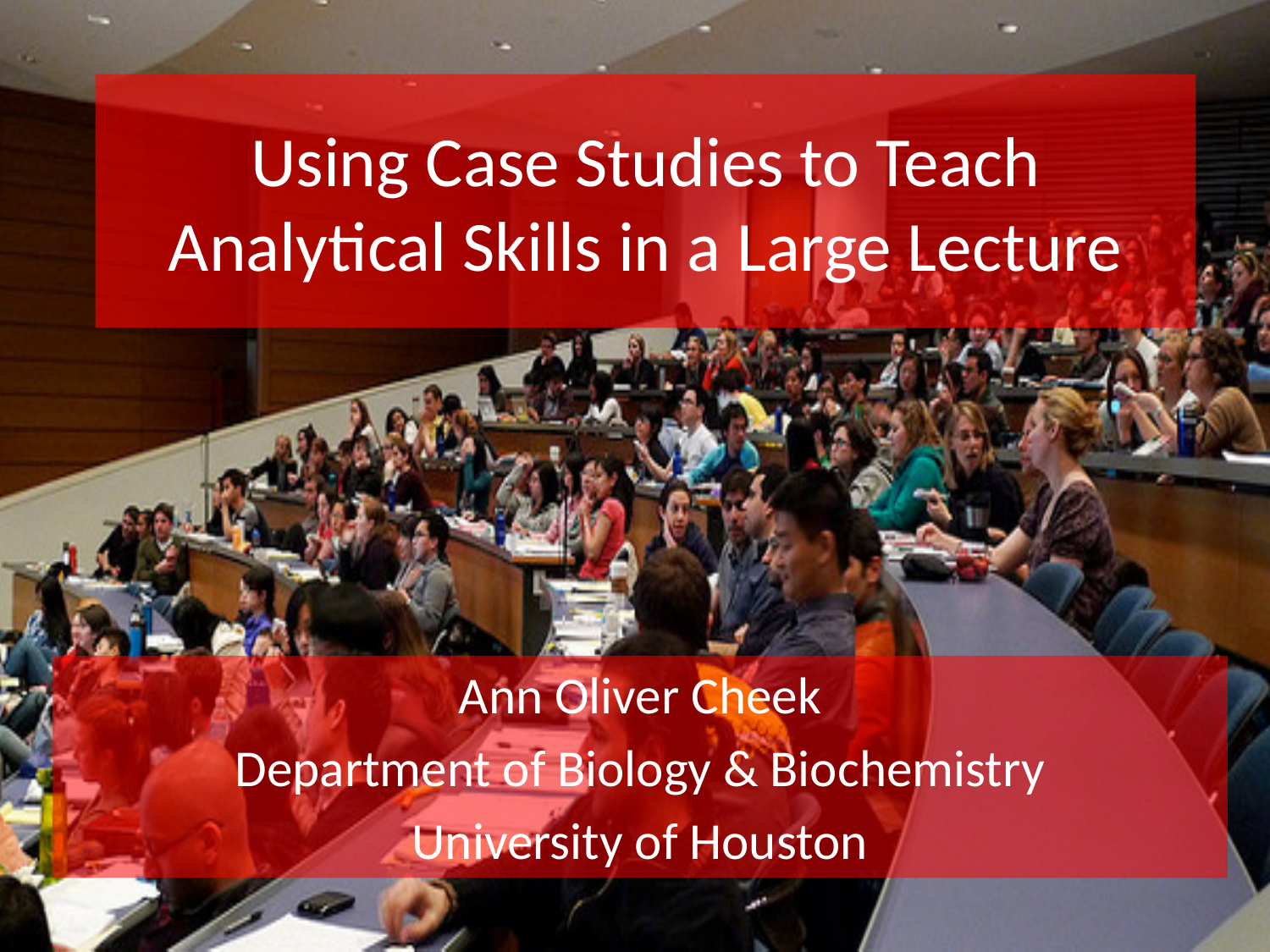

# Using Case Studies to Teach Analytical Skills in a Large Lecture
Ann Oliver Cheek
Department of Biology & Biochemistry
University of Houston